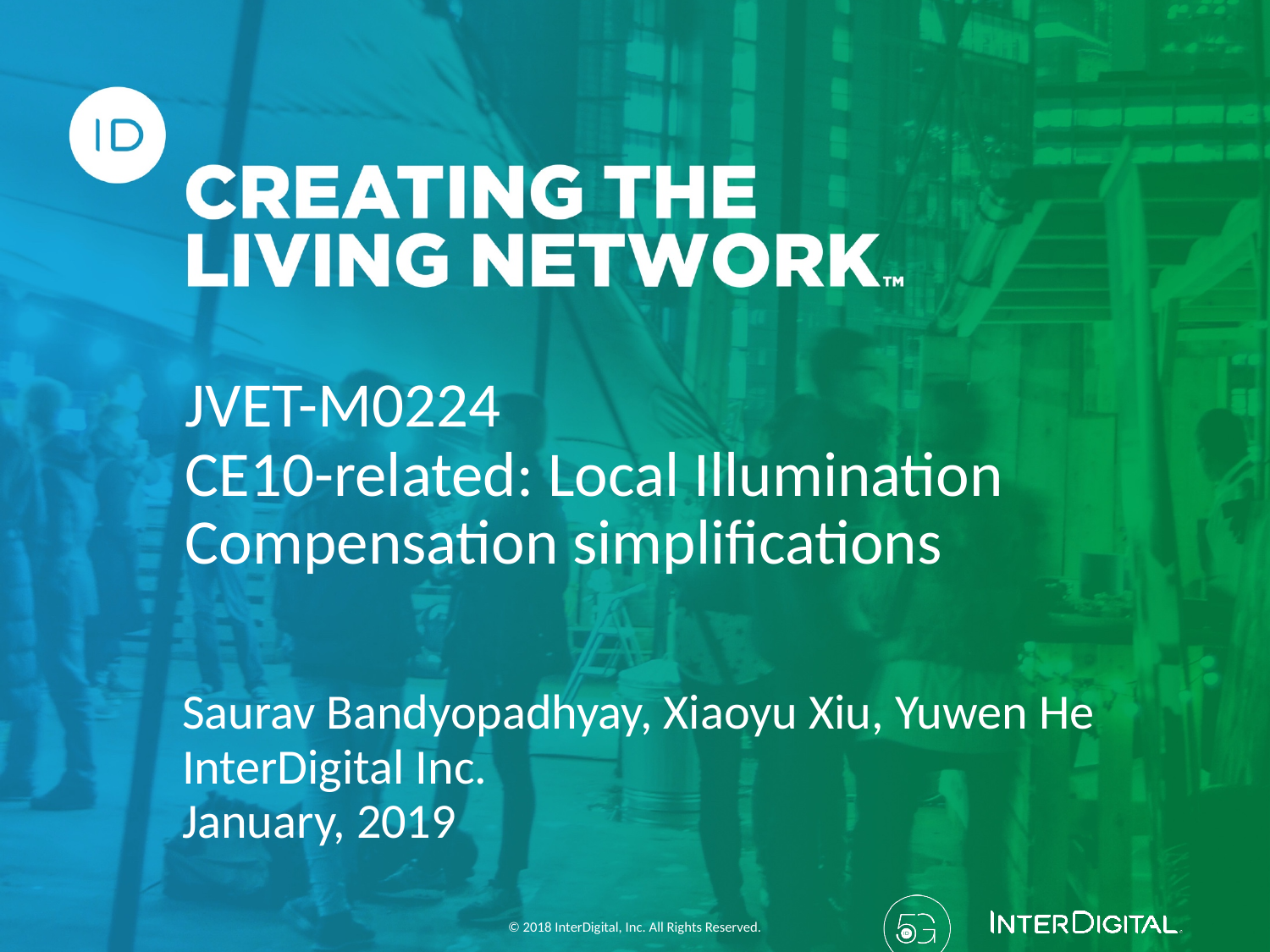

# JVET-M0224 CE10-related: Local Illumination Compensation simplifications
Saurav Bandyopadhyay, Xiaoyu Xiu, Yuwen He
InterDigital Inc.
January, 2019
© 2018 InterDigital, Inc. All Rights Reserved.